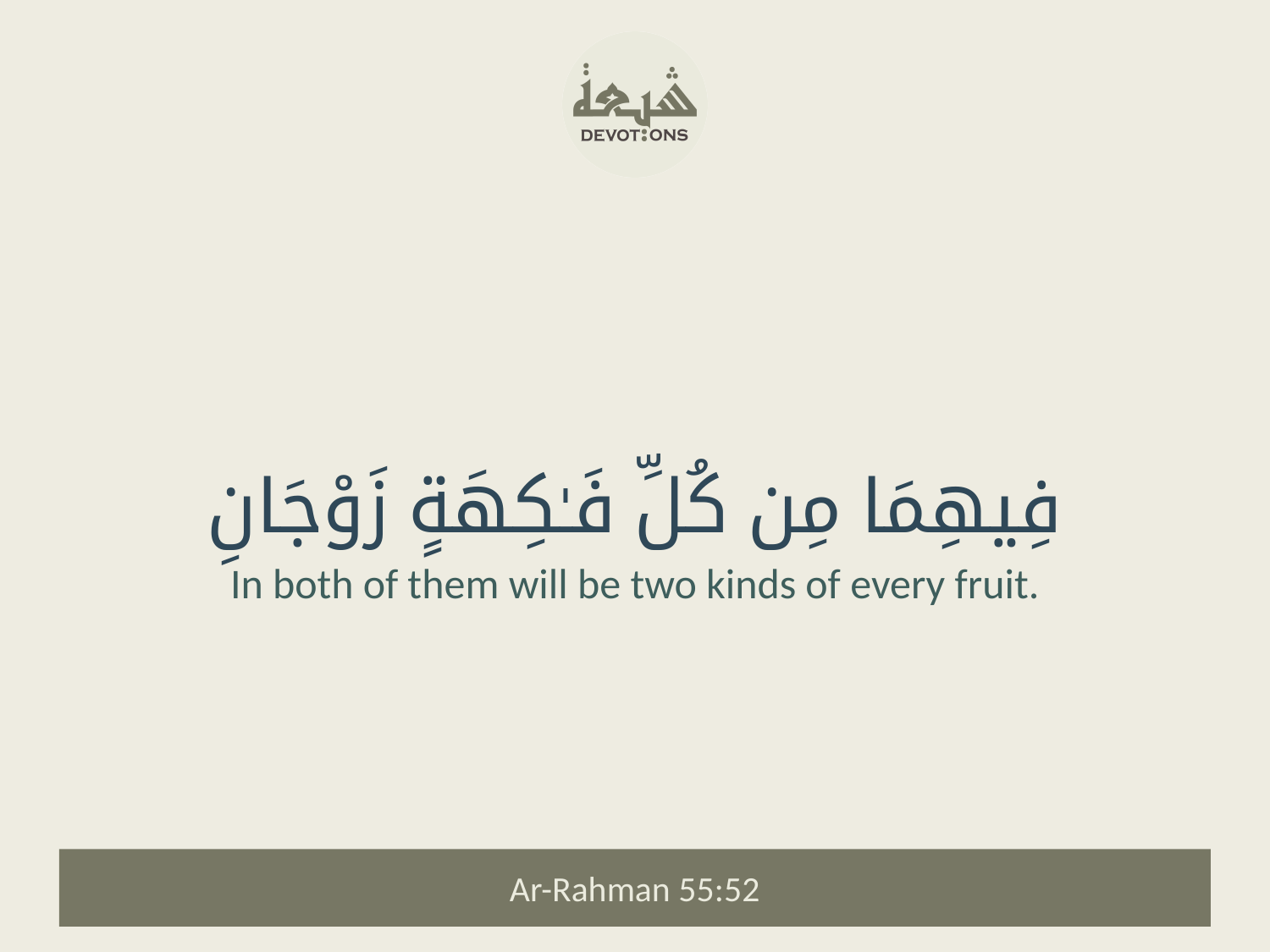

فِيهِمَا مِن كُلِّ فَـٰكِهَةٍ زَوْجَانِ
In both of them will be two kinds of every fruit.
Ar-Rahman 55:52